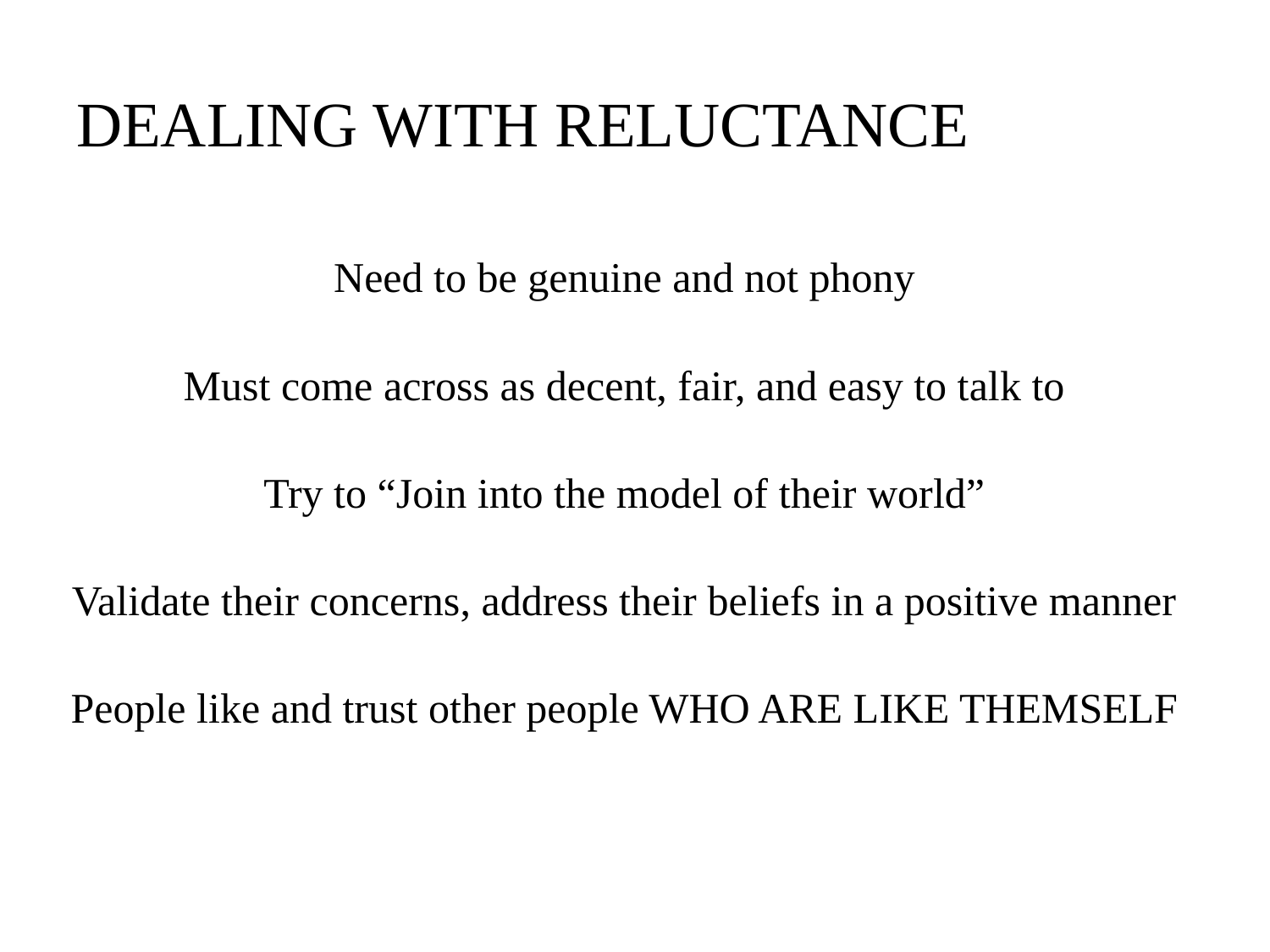

# DEALING WITH RELUCTANCE
Need to be genuine and not phony

Must come across as decent, fair, and easy to talk to

Try to “Join into the model of their world”

Validate their concerns, address their beliefs in a positive manner

People like and trust other people WHO ARE LIKE THEMSELF